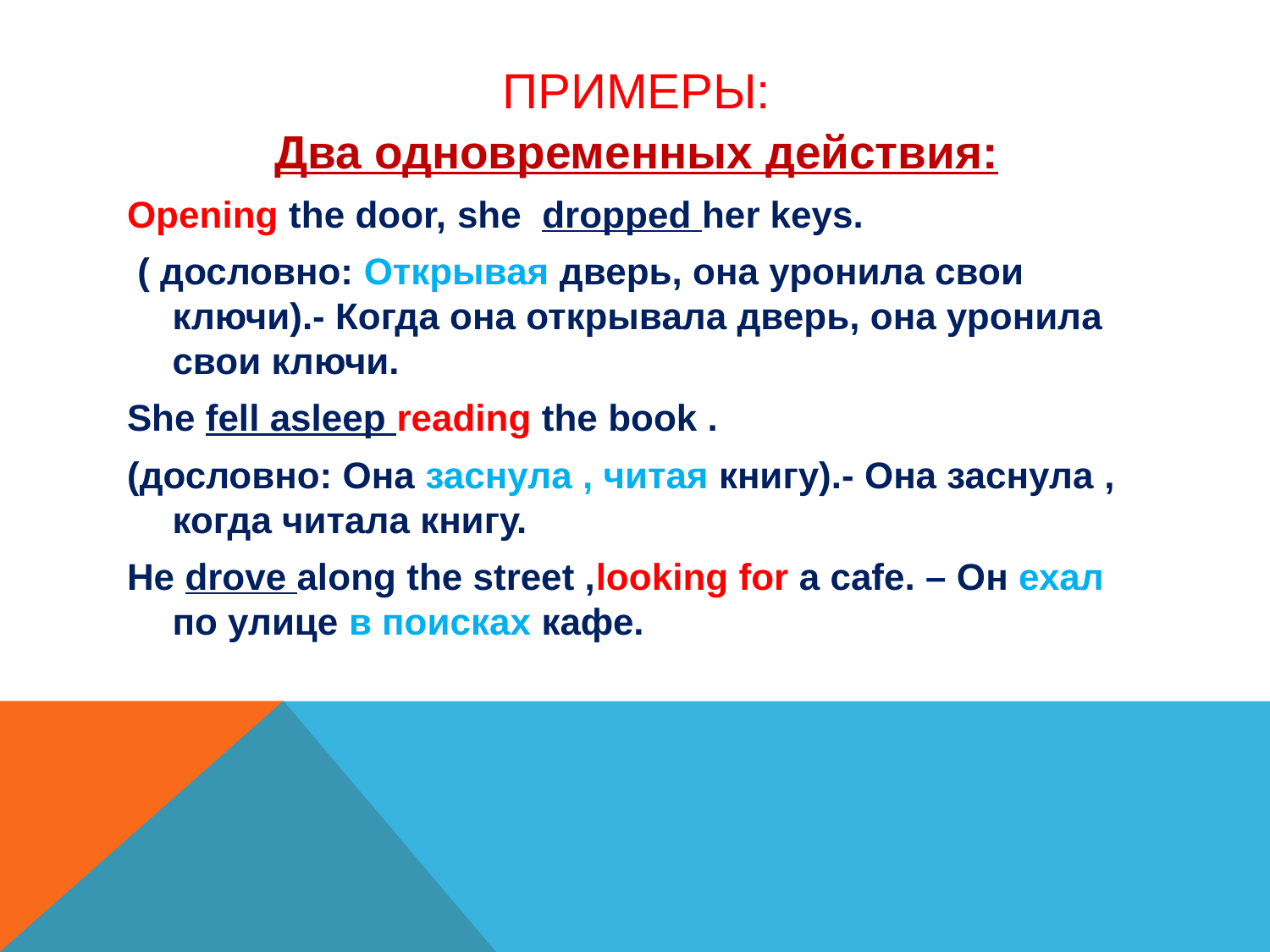

# Примеры:
Два одновременных действия:
Opening the door, she  dropped her keys.
 ( дословно: Открывая дверь, она уронила свои ключи).- Когда она открывала дверь, она уронила свои ключи.
She fell asleep reading the book .
(дословно: Она заснула , читая книгу).- Она заснула , когда читала книгу.
He drove along the street ,looking for a cafe. – Он ехал по улице в поисках кафе.